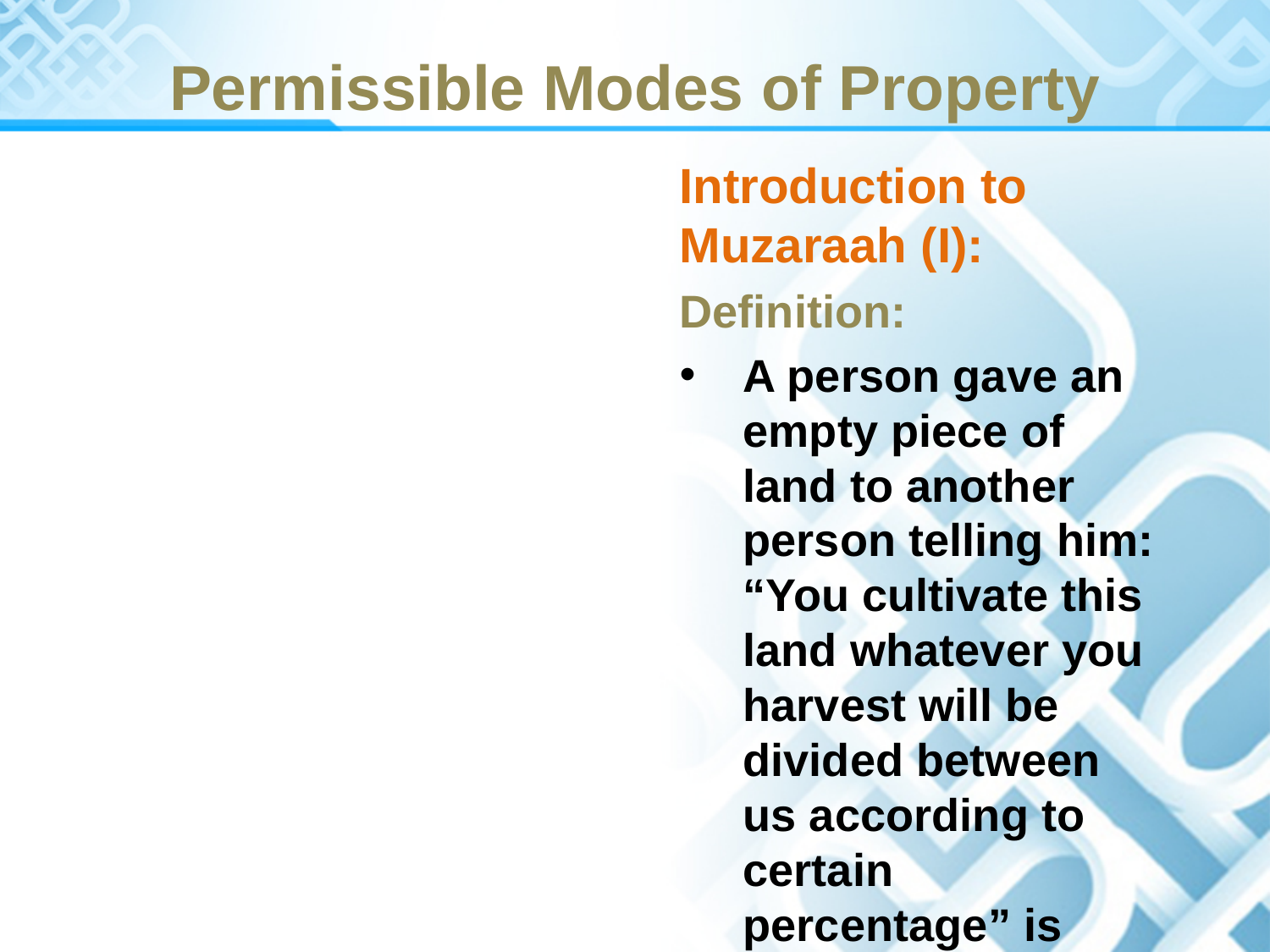

Permissible Modes of Property
Introduction to Muzaraah (I):
Definition:
A person gave an empty piece of land to another person telling him: “You cultivate this land whatever you harvest will be divided between us according to certain percentage” is called Muzaraah and is permissible.